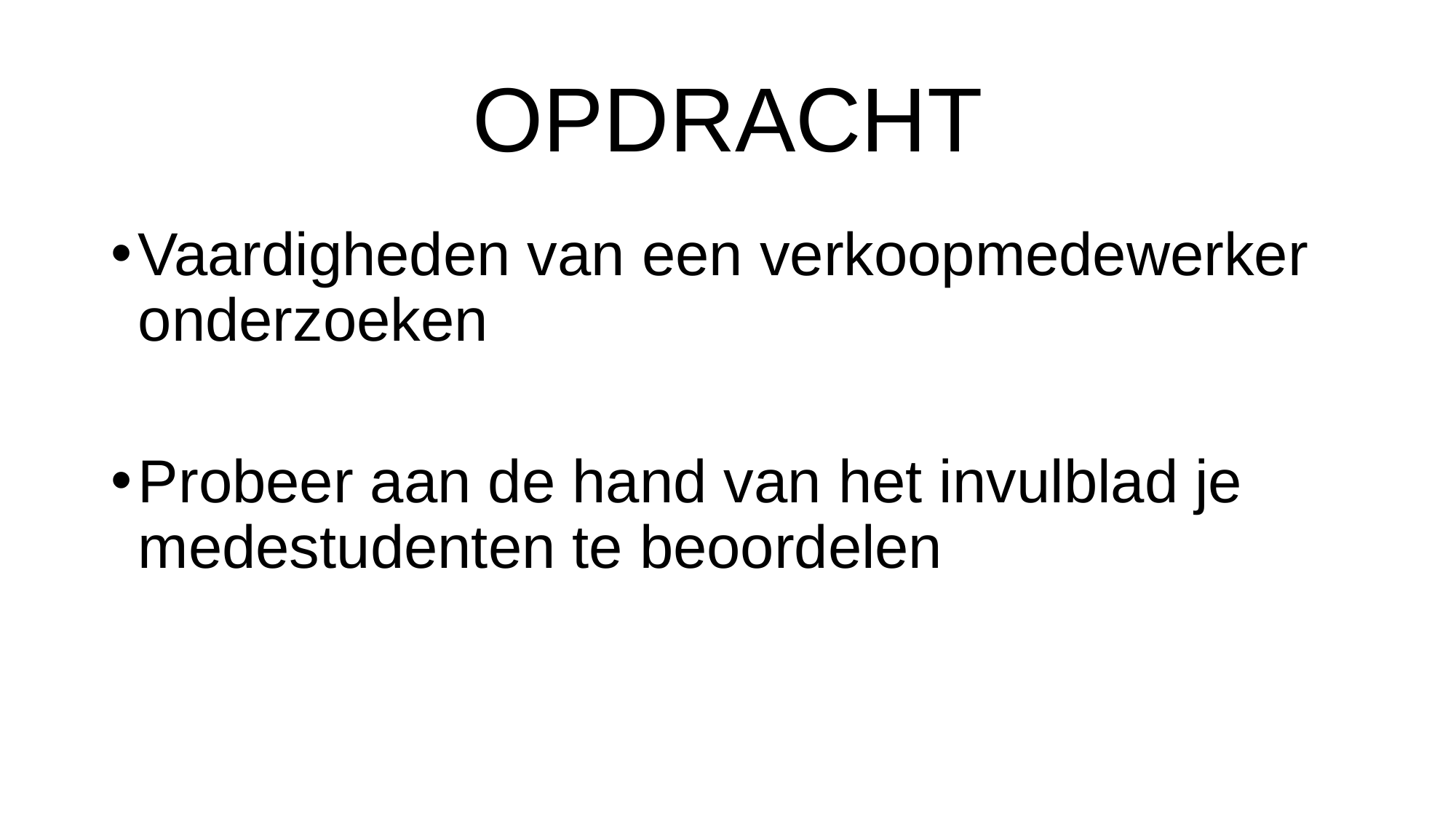

# OPDRACHT
Vaardigheden van een verkoopmedewerker onderzoeken

Probeer aan de hand van het invulblad je medestudenten te beoordelen